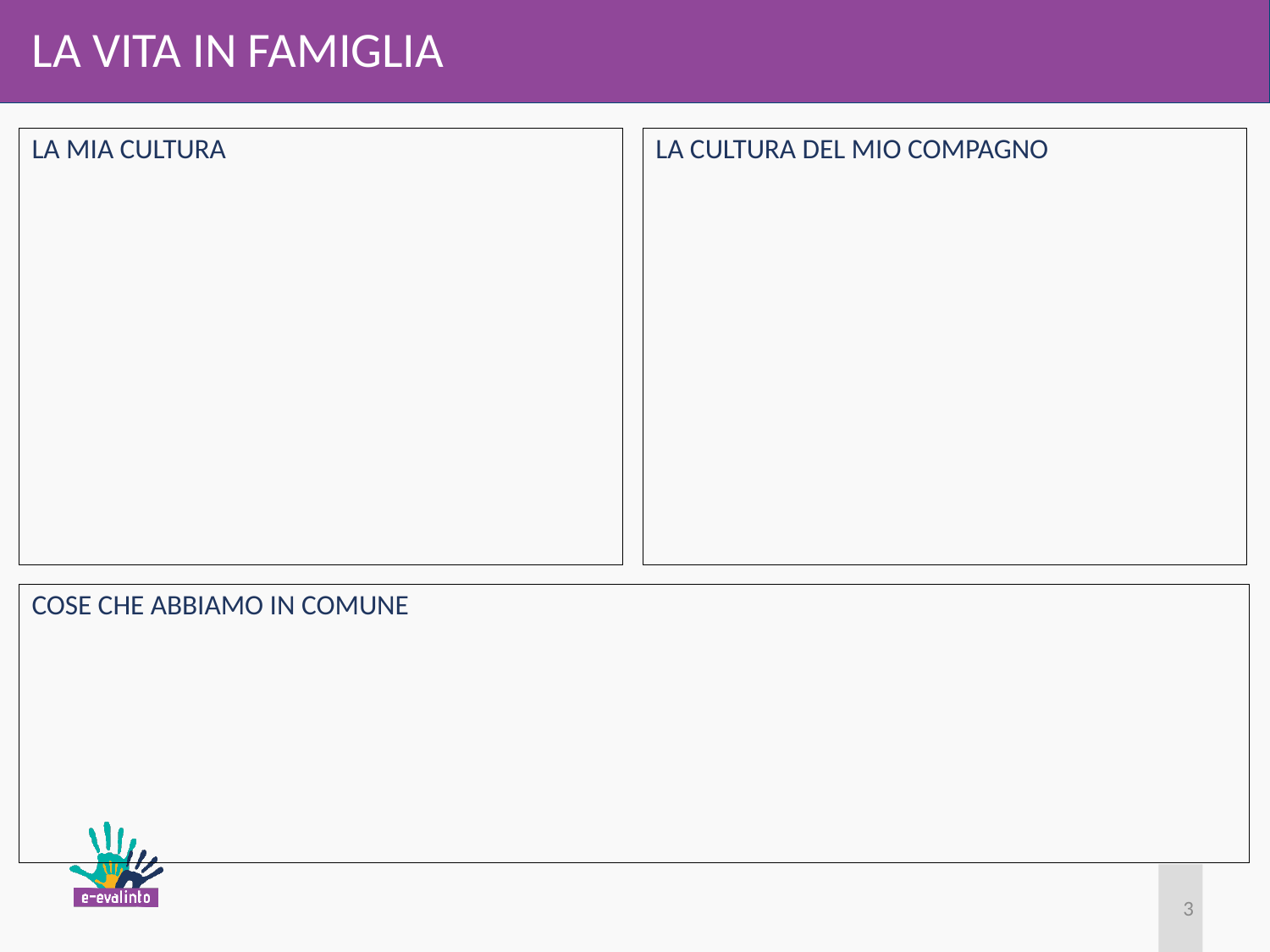

# LA VITA IN FAMIGLIA
LA MIA CULTURA
LA CULTURA DEL MIO COMPAGNO
COSE CHE ABBIAMO IN COMUNE
3